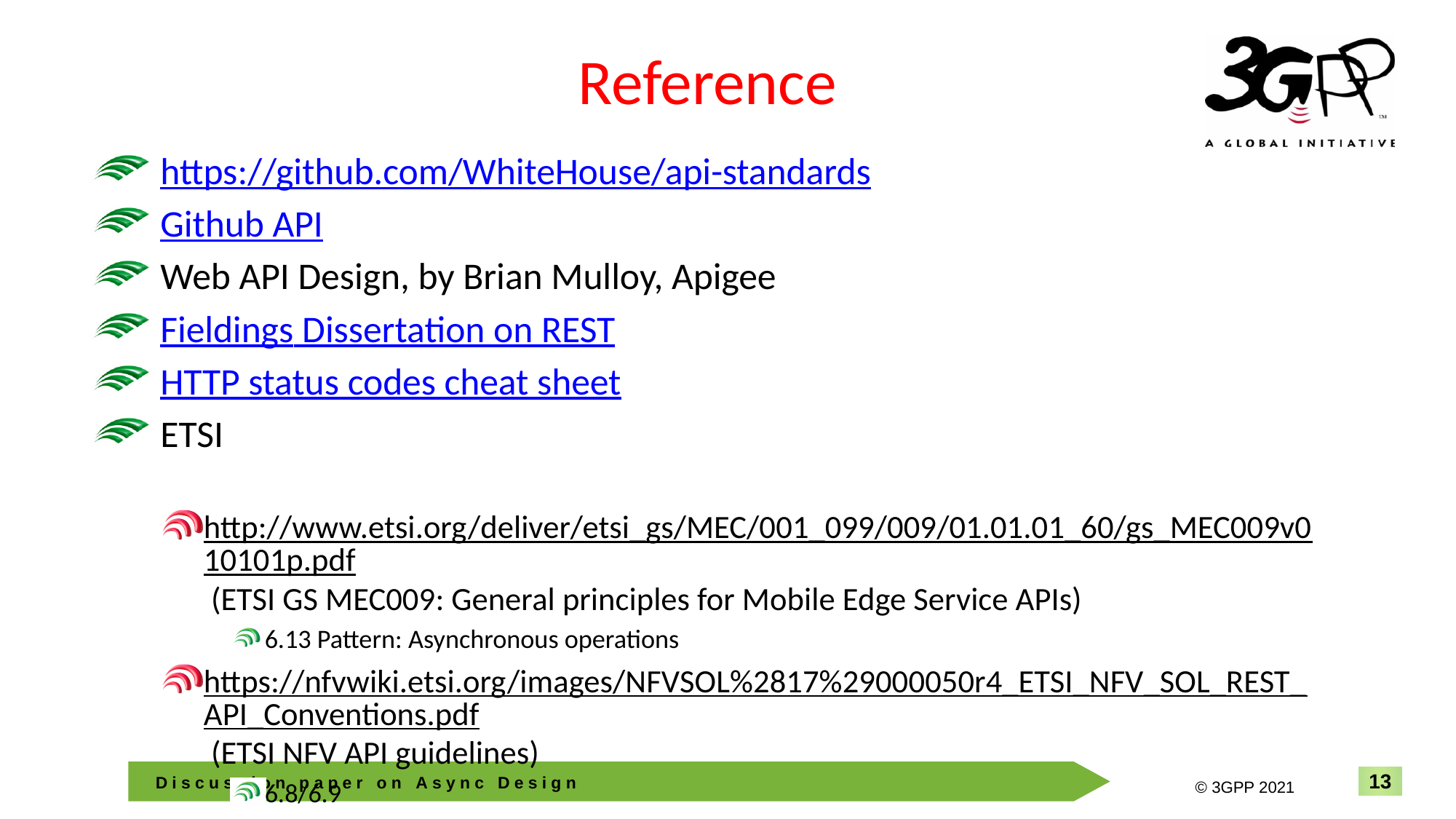

# Reference
https://github.com/WhiteHouse/api-standards
Github API
Web API Design, by Brian Mulloy, Apigee
Fieldings Dissertation on REST
HTTP status codes cheat sheet
ETSI
http://www.etsi.org/deliver/etsi_gs/MEC/001_099/009/01.01.01_60/gs_MEC009v010101p.pdf (ETSI GS MEC009: General principles for Mobile Edge Service APIs)
6.13 Pattern: Asynchronous operations
https://nfvwiki.etsi.org/images/NFVSOL%2817%29000050r4_ETSI_NFV_SOL_REST_API_Conventions.pdf (ETSI NFV API guidelines)
6.8/6.9